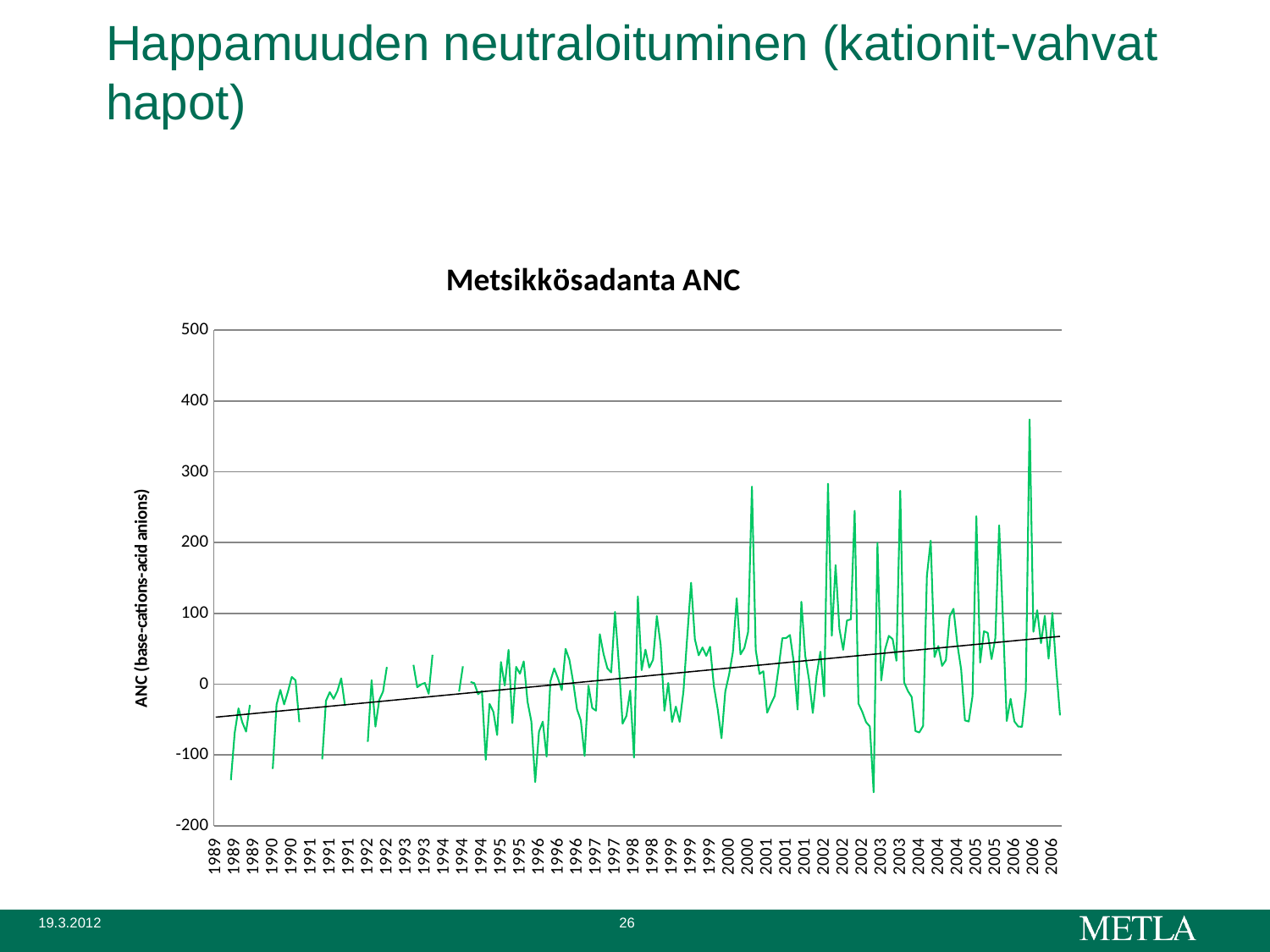

# Happamuuden neutraloituminen (kationit-vahvat hapot)

### Chart: Metsikkösadanta ANC

| Category | ANC |
|---|---|
| 1989 | None |
| 1989 | None |
| 1989 | None |
| 1989 | None |
| 1989 | -135.19469147999996 |
| 1989 | -68.65456426482962 |
| 1989 | -34.110733668233294 |
| 1989 | -53.804452222814305 |
| 1989 | -66.78818780746907 |
| 1989 | -29.205959919999984 |
| 1989 | None |
| 1989 | None |
| 1990 | None |
| 1990 | None |
| 1990 | None |
| 1990 | -119.43351757798472 |
| 1990 | -28.814768868552896 |
| 1990 | -8.011740454144958 |
| 1990 | -28.427266956894698 |
| 1990 | -10.443828505259003 |
| 1990 | 10.271127364676445 |
| 1990 | 5.587439913789837 |
| 1990 | -53.585572261396756 |
| 1990 | None |
| 1991 | None |
| 1991 | None |
| 1991 | None |
| 1991 | None |
| 1991 | -105.98864835465342 |
| 1991 | -23.245597515534566 |
| 1991 | -11.180845557012654 |
| 1991 | -20.621870204778944 |
| 1991 | -9.548034049883029 |
| 1991 | 8.341511033136953 |
| 1991 | -30.532247160238057 |
| 1991 | None |
| 1992 | None |
| 1992 | None |
| 1992 | None |
| 1992 | None |
| 1992 | -81.29519488370171 |
| 1992 | 5.812763664349633 |
| 1992 | -59.83274012441271 |
| 1992 | -22.231439330762665 |
| 1992 | -10.3550534210357 |
| 1992 | 24.24152860000001 |
| 1992 | None |
| 1992 | None |
| 1993 | None |
| 1993 | None |
| 1993 | None |
| 1993 | None |
| 1993 | 27.392313213962158 |
| 1993 | -4.257650607811229 |
| 1993 | -0.3097805086210743 |
| 1993 | 1.7563460723095978 |
| 1993 | -13.575385786597549 |
| 1993 | 41.553750458922394 |
| 1993 | None |
| 1993 | None |
| 1994 | None |
| 1994 | None |
| 1994 | None |
| 1994 | None |
| 1994 | -10.387115202933046 |
| 1994 | 25.32128437142677 |
| 1994 | None |
| 1994 | 3.1487918131423953 |
| 1994 | 1.53044354335394 |
| 1994 | -14.037485945452744 |
| 1994 | -9.651890000000009 |
| 1994 | -106.720485 |
| 1995 | -27.79565500000004 |
| 1995 | -38.77606699999998 |
| 1995 | -71.64034399999998 |
| 1995 | 31.363620606160897 |
| 1995 | -1.867796999999992 |
| 1995 | 48.55277900000001 |
| 1995 | -54.911663 |
| 1995 | 24.568712999999857 |
| 1995 | 14.880395000000002 |
| 1995 | 32.266974914216256 |
| 1995 | -24.69854113538143 |
| 1995 | -52.542320419635075 |
| 1996 | -138.24156351060938 |
| 1996 | -66.99334099666966 |
| 1996 | -52.77251301688471 |
| 1996 | -102.16182149785485 |
| 1996 | 4.2405138293081945 |
| 1996 | 22.267203883452186 |
| 1996 | 8.192214377363275 |
| 1996 | -8.346878403464432 |
| 1996 | 49.92642980449182 |
| 1996 | 34.48705241568637 |
| 1996 | 3.0035759999999954 |
| 1996 | -35.32653900000001 |
| 1997 | -50.922663 |
| 1997 | -101.24407000000002 |
| 1997 | -1.8783200000000875 |
| 1997 | -33.52614100000001 |
| 1997 | -37.326263695651974 |
| 1997 | 70.59973399999998 |
| 1997 | 42.503254000000005 |
| 1997 | 22.58636399999999 |
| 1997 | 16.742226999999875 |
| 1997 | 102.14594099999998 |
| 1997 | 29.551111999999932 |
| 1997 | -55.71226900000005 |
| 1998 | -44.764429679881054 |
| 1998 | -9.02306859871598 |
| 1998 | -103.40937012629573 |
| 1998 | 123.89000114999988 |
| 1998 | 19.86897738162598 |
| 1998 | 48.82838765164777 |
| 1998 | 23.553941989089992 |
| 1998 | 34.47510869252922 |
| 1998 | 96.241759452874 |
| 1998 | 55.781596015790974 |
| 1998 | -37.311331868185 |
| 1998 | 1.755847751147993 |
| 1999 | -53.19547510000021 |
| 1999 | -31.608228000000004 |
| 1999 | -53.14892610000001 |
| 1999 | -10.079065300000002 |
| 1999 | 67.60061209999998 |
| 1999 | 143.15363349999998 |
| 1999 | 63.4605545 |
| 1999 | 40.9052461 |
| 1999 | 51.8679798 |
| 1999 | 40.07921969999998 |
| 1999 | 53.01533070000011 |
| 1999 | -3.0727657999999827 |
| 2000 | -35.031707221644844 |
| 2000 | -76.13218300995648 |
| 2000 | -10.068386507327032 |
| 2000 | 13.699310483639048 |
| 2000 | 45.724985767946855 |
| 2000 | 121.279285036509 |
| 2000 | 42.1751460937046 |
| 2000 | 51.16758936896148 |
| 2000 | 74.10428773470642 |
| 2000 | 279.02167410523396 |
| 2000 | 48.25631222803007 |
| 2000 | 14.548952574150917 |
| 2000 | 18.30512691871519 |
| 2001 | -40.13283480000003 |
| 2001 | -27.683797199999987 |
| 2001 | -16.46020709999991 |
| 2001 | 22.545401399999907 |
| 2001 | 64.89997729999992 |
| 2001 | 65.23421270000026 |
| 2001 | 69.51818039999995 |
| 2001 | 31.340366500000002 |
| 2001 | -35.74656930000001 |
| 2001 | 116.4338183 |
| 2001 | 40.67939890000014 |
| 2001 | 6.7146892000000085 |
| 2001 | -40.570201000000004 |
| 2002 | 12.170017404078548 |
| 2002 | 45.992874867933196 |
| 2002 | -17.18259335526863 |
| 2002 | 283.2368042095536 |
| 2002 | 68.52181433163368 |
| 2002 | 168.20305982819974 |
| 2002 | 78.3469646221674 |
| 2002 | 48.61691768419276 |
| 2002 | 90.20254065671074 |
| 2002 | 91.48187909773121 |
| 2002 | 244.93301175724878 |
| 2002 | -27.339461797209076 |
| 2002 | -38.82899591851821 |
| 2003 | -53.455986004152344 |
| 2003 | -59.64938068999999 |
| 2003 | -152.6260929500002 |
| 2003 | 199.5344974400005 |
| 2003 | 5.3698329999999945 |
| 2003 | 49.17294334000017 |
| 2003 | 68.30790962000032 |
| 2003 | 63.60656077999998 |
| 2003 | 33.125035470000114 |
| 2003 | 273.2209712999997 |
| 2003 | 2.824397300000001 |
| 2003 | -9.616850510000006 |
| 2003 | -17.991870240000033 |
| 2004 | -66.13507729999957 |
| 2004 | -68.09623110000004 |
| 2004 | -58.876948800000065 |
| 2004 | 153.04934138000004 |
| 2004 | 202.80749500000007 |
| 2004 | 38.54625169999997 |
| 2004 | 53.99537818000016 |
| 2004 | 25.929153379999924 |
| 2004 | 33.97939759999999 |
| 2004 | 96.00210457999995 |
| 2004 | 106.55144938000002 |
| 2004 | 56.31560509999997 |
| 2004 | 21.002218499999987 |
| 2005 | -51.0612829 |
| 2005 | -52.58601780000001 |
| 2005 | -16.49678779999993 |
| 2005 | 237.1987653999998 |
| 2005 | 30.63861249999996 |
| 2005 | 74.79750740000026 |
| 2005 | 72.53812759999998 |
| 2005 | 35.554667999999864 |
| 2005 | 65.20128160000029 |
| 2005 | 224.35949840000066 |
| 2005 | 91.93250959999997 |
| 2005 | -51.95907039999997 |
| 2005 | -20.55634919999999 |
| 2006 | -52.42295710000002 |
| 2006 | -59.637888799999985 |
| 2006 | -60.1013505 |
| 2006 | -8.984483400000045 |
| 2006 | 373.9713788999987 |
| 2006 | 74.12464239999974 |
| 2006 | 104.46467650000002 |
| 2006 | 57.9184758 |
| 2006 | 96.6409627 |
| 2006 | 36.14327379999999 |
| 2006 | 100.77860618 |
| 2006 | 22.803406599999917 |
| 2006 | -43.947645200000004 |
  19.3.2012
26